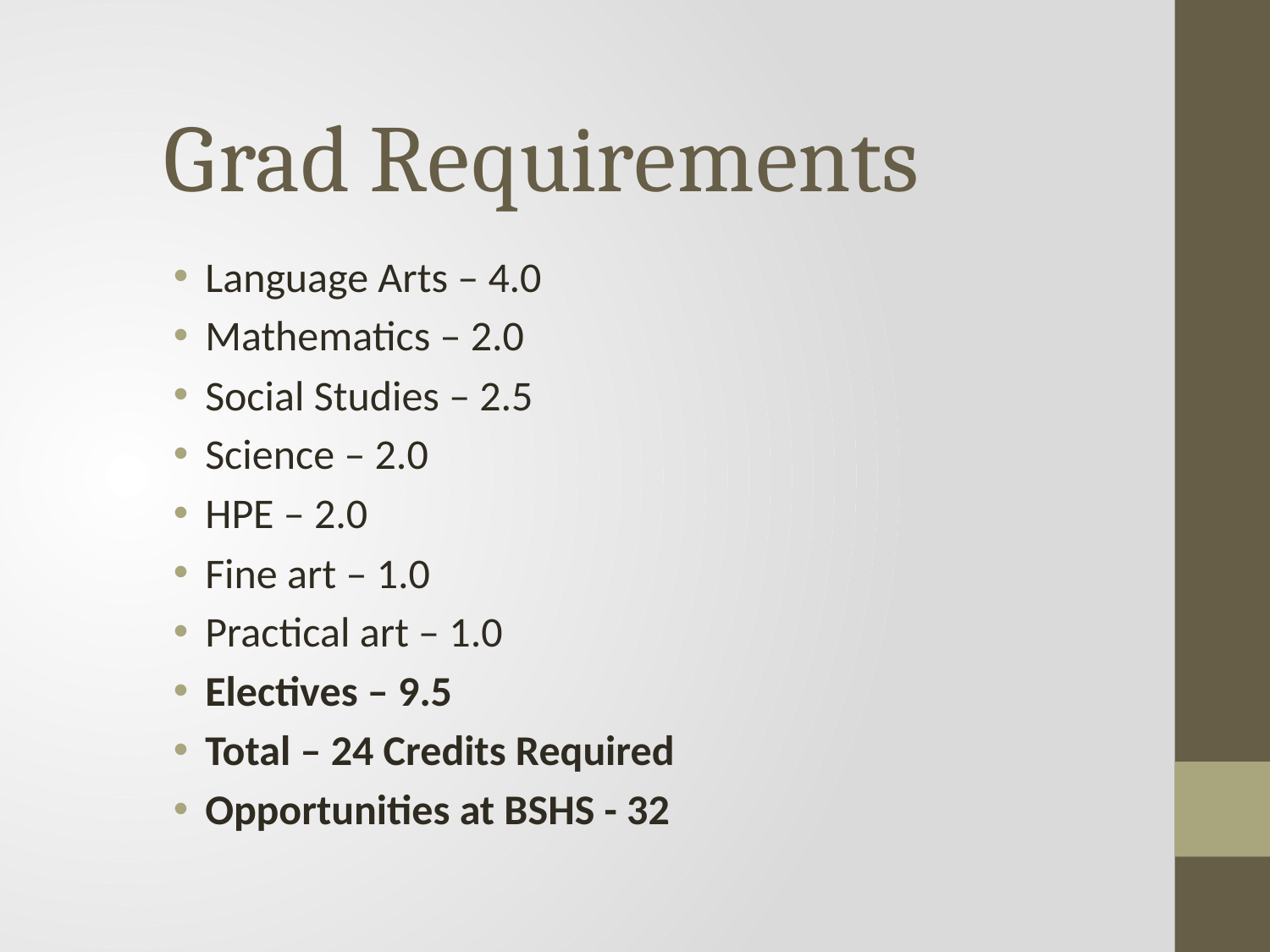

# Grad Requirements
Language Arts – 4.0
Mathematics – 2.0
Social Studies – 2.5
Science – 2.0
HPE – 2.0
Fine art – 1.0
Practical art – 1.0
Electives – 9.5
Total – 24 Credits Required
Opportunities at BSHS - 32